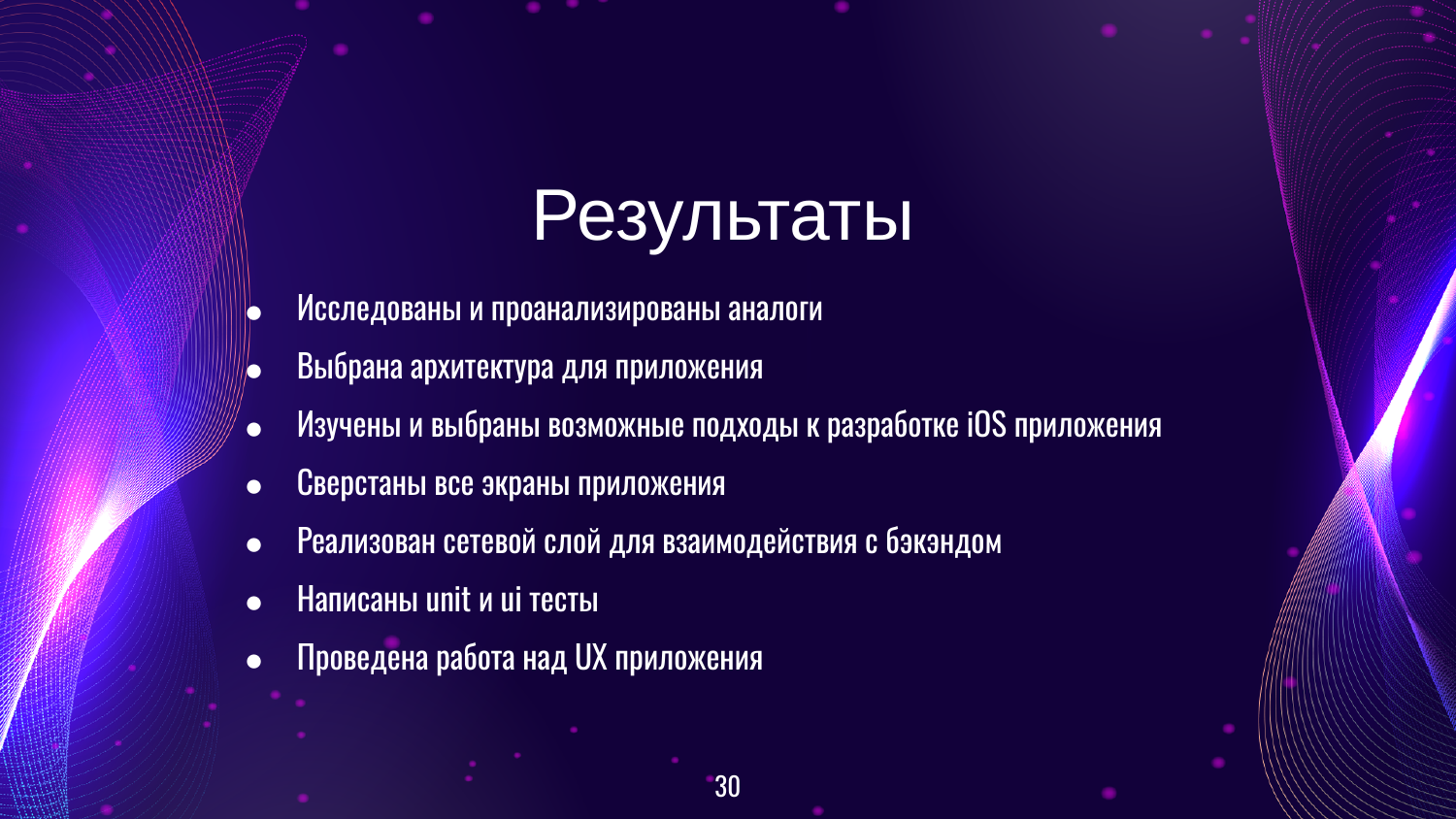

Результаты
Исследованы и проанализированы аналоги
Выбрана архитектура для приложения
Изучены и выбраны возможные подходы к разработке iOS приложения
Сверстаны все экраны приложения
Реализован сетевой слой для взаимодействия с бэкэндом
Написаны unit и ui тесты
Проведена работа над UX приложения
30